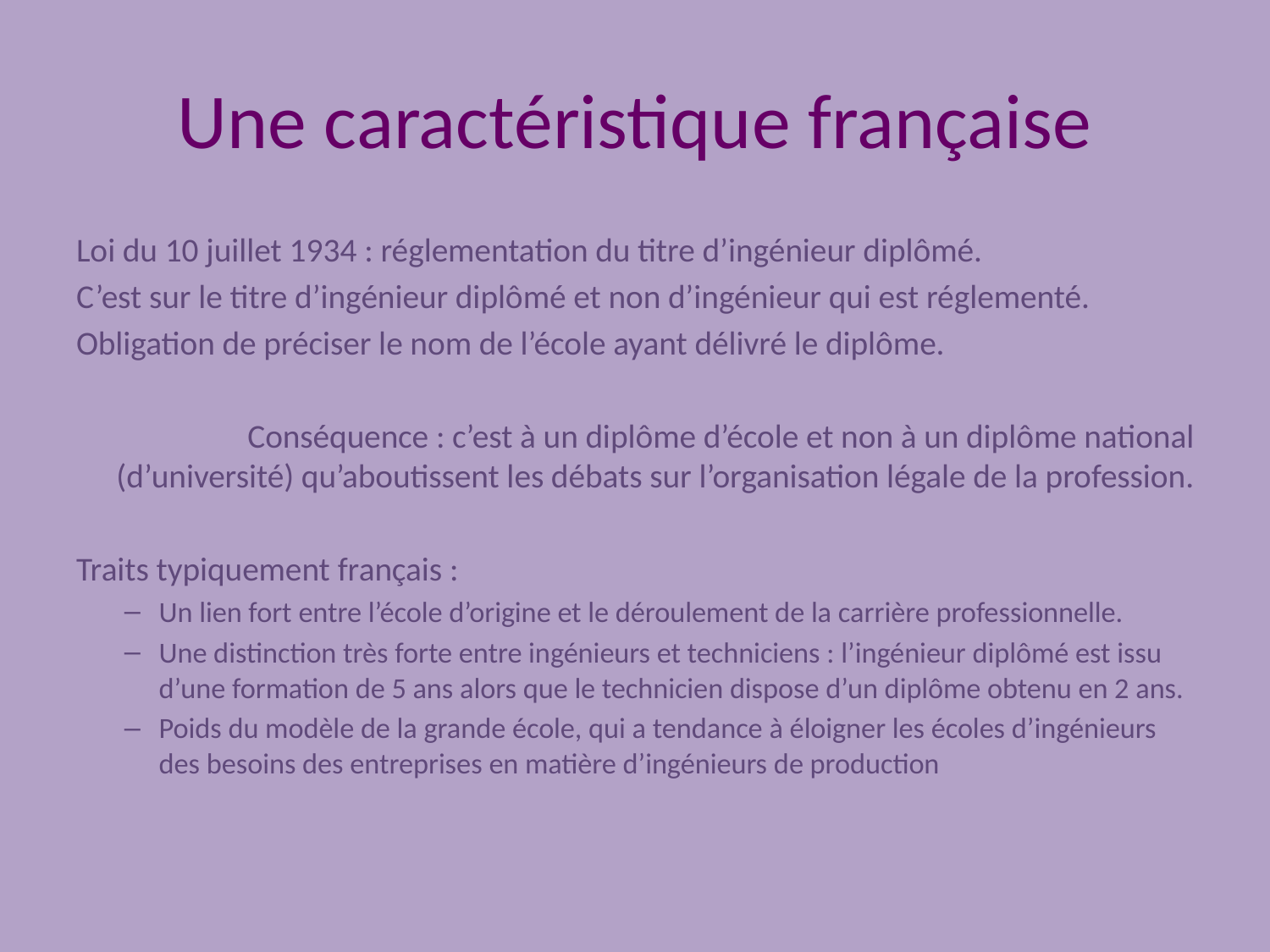

# Une caractéristique française
Loi du 10 juillet 1934 : réglementation du titre d’ingénieur diplômé.
C’est sur le titre d’ingénieur diplômé et non d’ingénieur qui est réglementé.
Obligation de préciser le nom de l’école ayant délivré le diplôme.

Conséquence : c’est à un diplôme d’école et non à un diplôme national (d’université) qu’aboutissent les débats sur l’organisation légale de la profession.

Traits typiquement français :
Un lien fort entre l’école d’origine et le déroulement de la carrière professionnelle.
Une distinction très forte entre ingénieurs et techniciens : l’ingénieur diplômé est issu d’une formation de 5 ans alors que le technicien dispose d’un diplôme obtenu en 2 ans.
Poids du modèle de la grande école, qui a tendance à éloigner les écoles d’ingénieurs des besoins des entreprises en matière d’ingénieurs de production